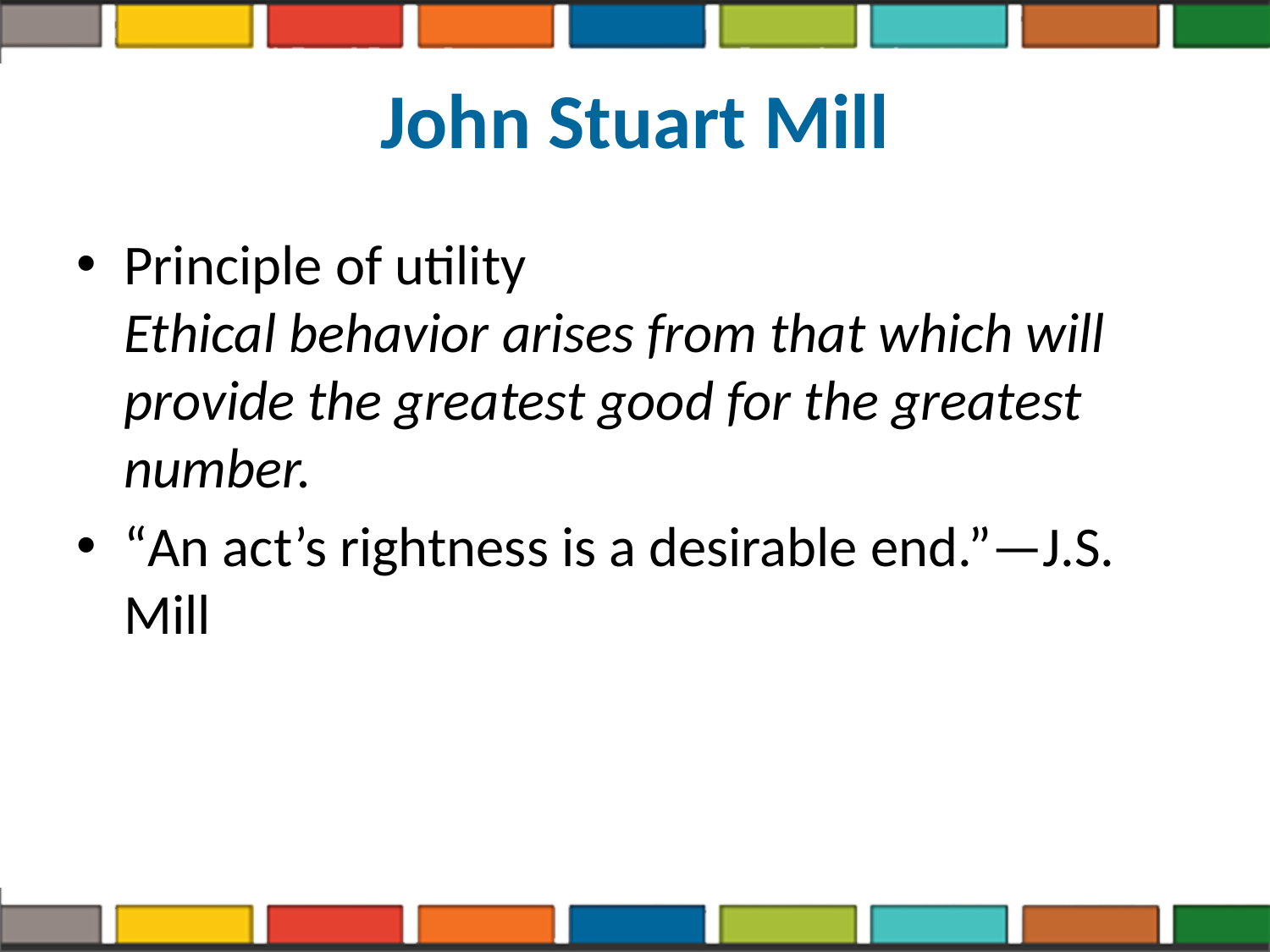

# John Stuart Mill
Principle of utility
Ethical behavior arises from that which will provide the greatest good for the greatest number.
“An act’s rightness is a desirable end.”—J.S. Mill